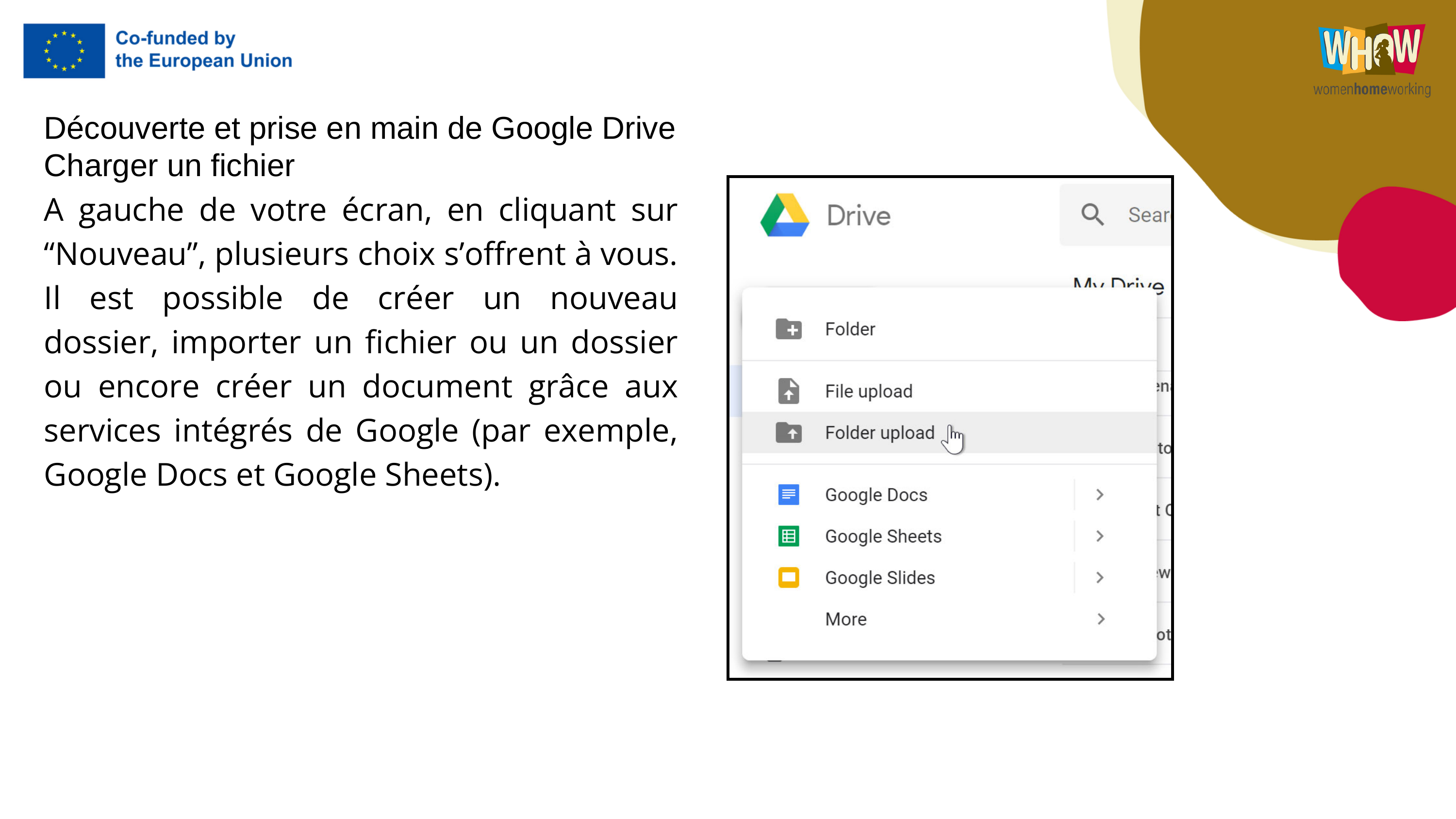

Découverte et prise en main de Google Drive
Charger un fichier
A gauche de votre écran, en cliquant sur “Nouveau”, plusieurs choix s’offrent à vous. Il est possible de créer un nouveau dossier, importer un fichier ou un dossier ou encore créer un document grâce aux services intégrés de Google (par exemple, Google Docs et Google Sheets).